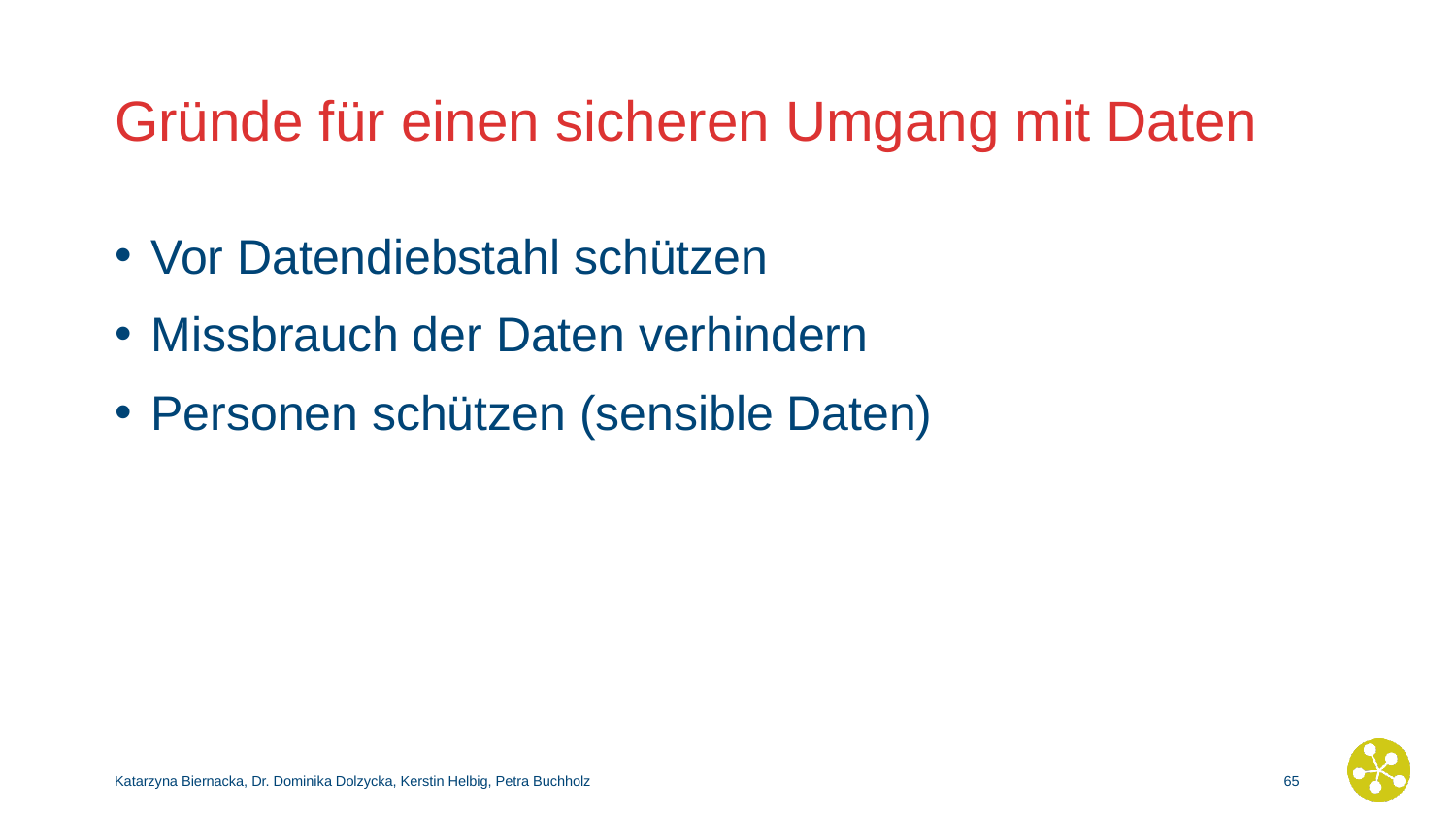

# Gründe für einen sicheren Umgang mit Daten
Vor Datendiebstahl schützen
Missbrauch der Daten verhindern
Personen schützen (sensible Daten)
Katarzyna Biernacka, Dr. Dominika Dolzycka, Kerstin Helbig, Petra Buchholz
65